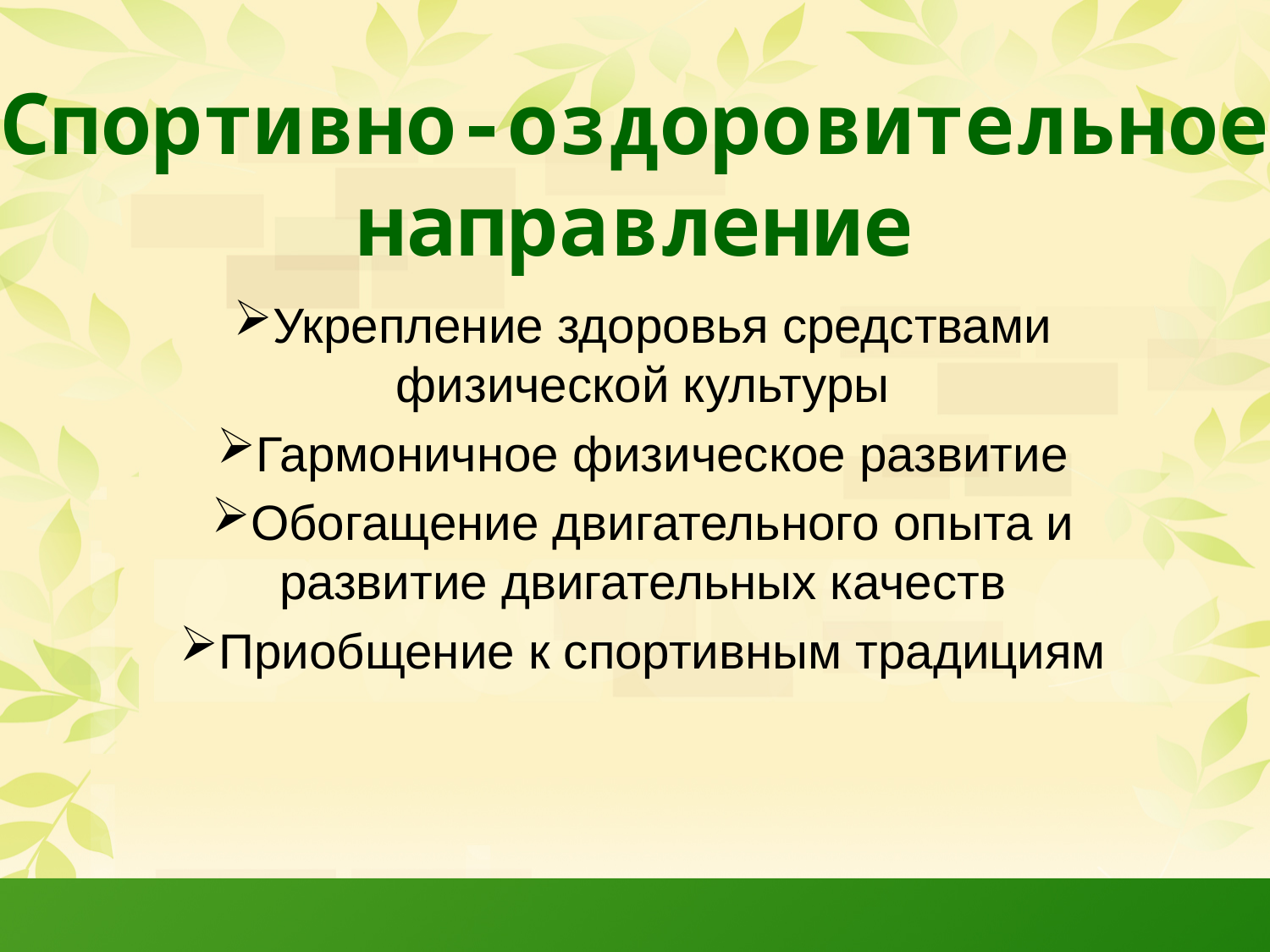

# Спортивно-оздоровительное направление
Укрепление здоровья средствами физической культуры
Гармоничное физическое развитие
Обогащение двигательного опыта и развитие двигательных качеств
Приобщение к спортивным традициям